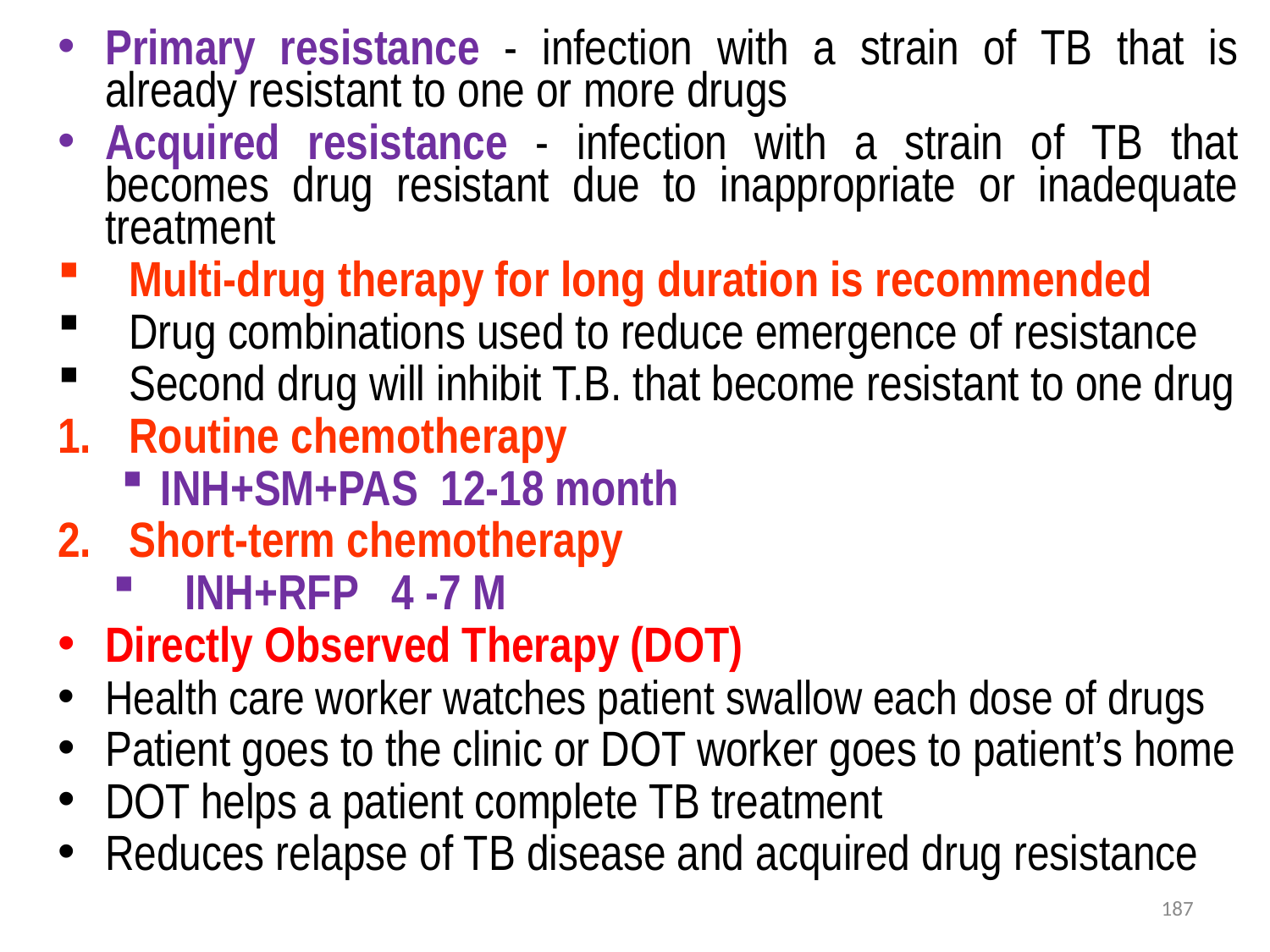

Primary resistance - infection with a strain of TB that is already resistant to one or more drugs
Acquired resistance - infection with a strain of TB that becomes drug resistant due to inappropriate or inadequate treatment
Multi-drug therapy for long duration is recommended
Drug combinations used to reduce emergence of resistance
Second drug will inhibit T.B. that become resistant to one drug
Routine chemotherapy
INH+SM+PAS  12-18 month
Short-term chemotherapy
INH+RFP   4 -7 M
Directly Observed Therapy (DOT)
Health care worker watches patient swallow each dose of drugs
Patient goes to the clinic or DOT worker goes to patient’s home
DOT helps a patient complete TB treatment
Reduces relapse of TB disease and acquired drug resistance

187